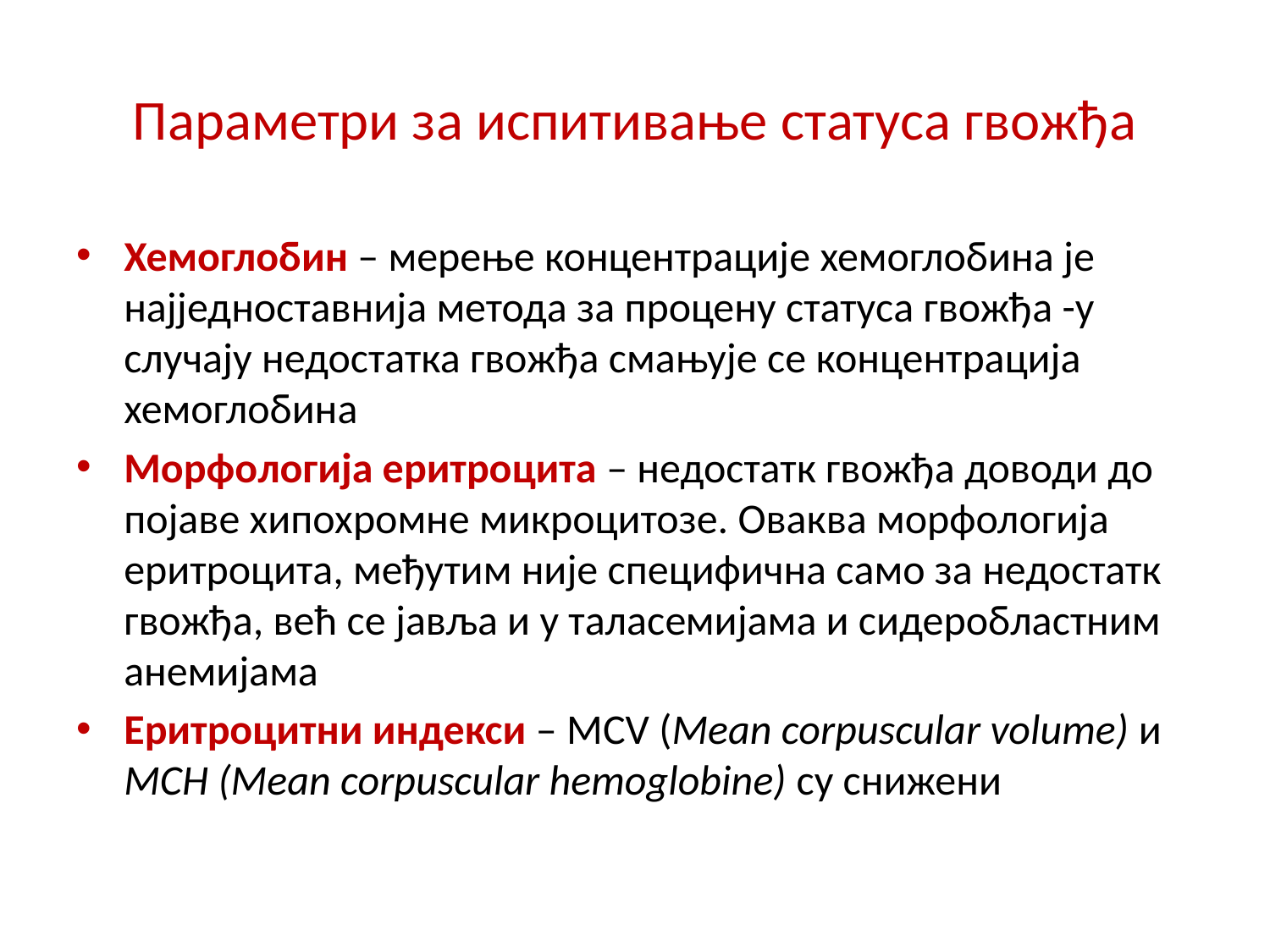

# Параметри за испитивање статуса гвожђа
Хемоглобин – мерење концентрације хемоглобина је најједноставнија метода за процену статуса гвожђа -у случају недостатка гвожђа смањује се концентрација хемоглобина
Морфологија еритроцита – недостатк гвожђа доводи до појаве хипохромне микроцитозе. Оваква морфологија еритроцита, међутим није специфична само за недостатк гвожђа, већ се јавља и у таласемијама и сидеробластним анемијама
Еритроцитни индекси – МCV (Mean corpuscular volume) и MCH (Mean corpuscular hemoglobine) су снижени